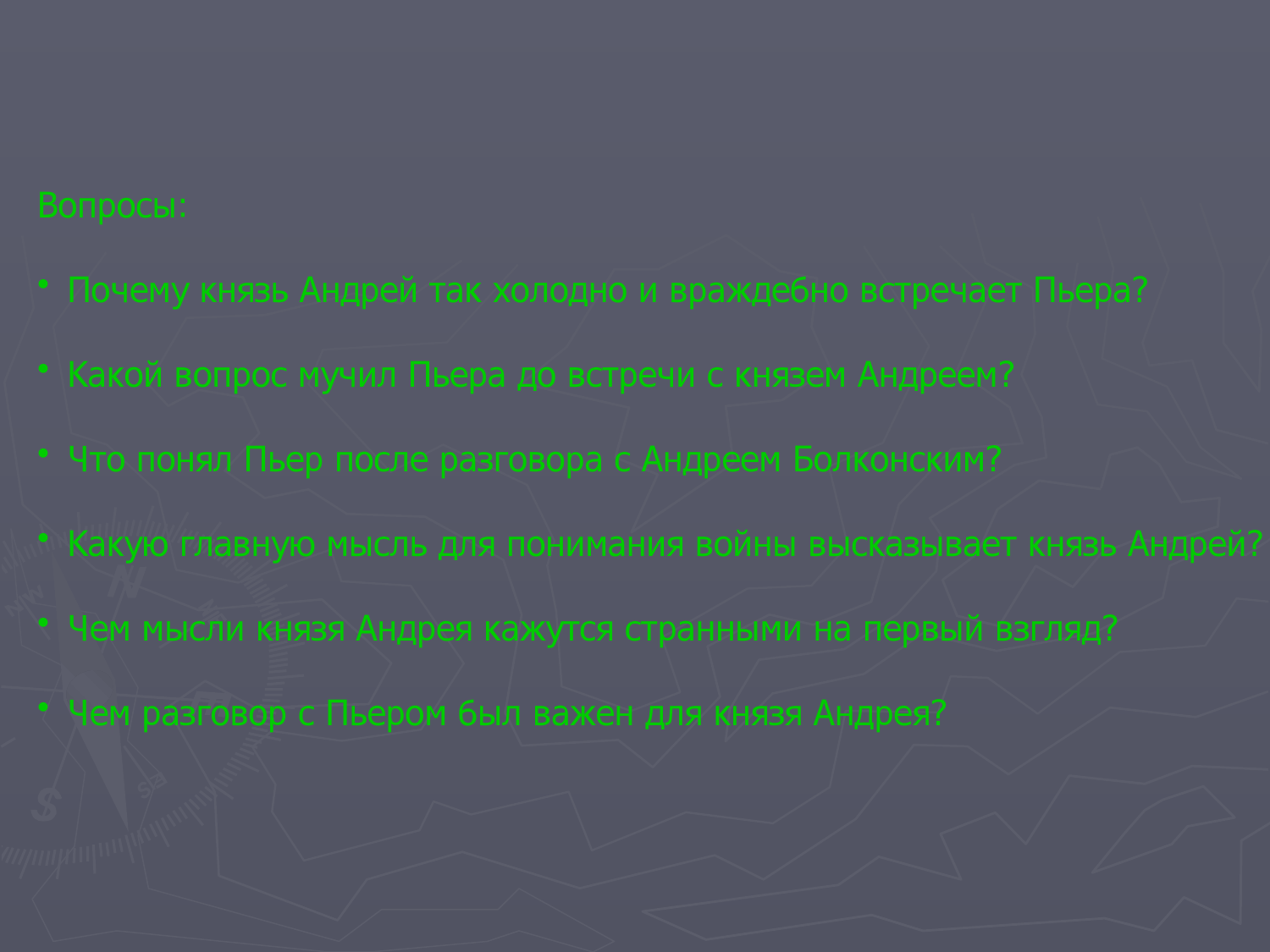

Вопросы:

Почему князь Андрей так холодно и враждебно встречает Пьера?

Какой вопрос мучил Пьера до встречи с князем Андреем?

Что понял Пьер после разговора с Андреем Болконским?

Какую главную мысль для понимания войны высказывает князь Андрей?

Чем мысли князя Андрея кажутся странными на первый взгляд?

Чем разговор с Пьером был важен для князя Андрея?